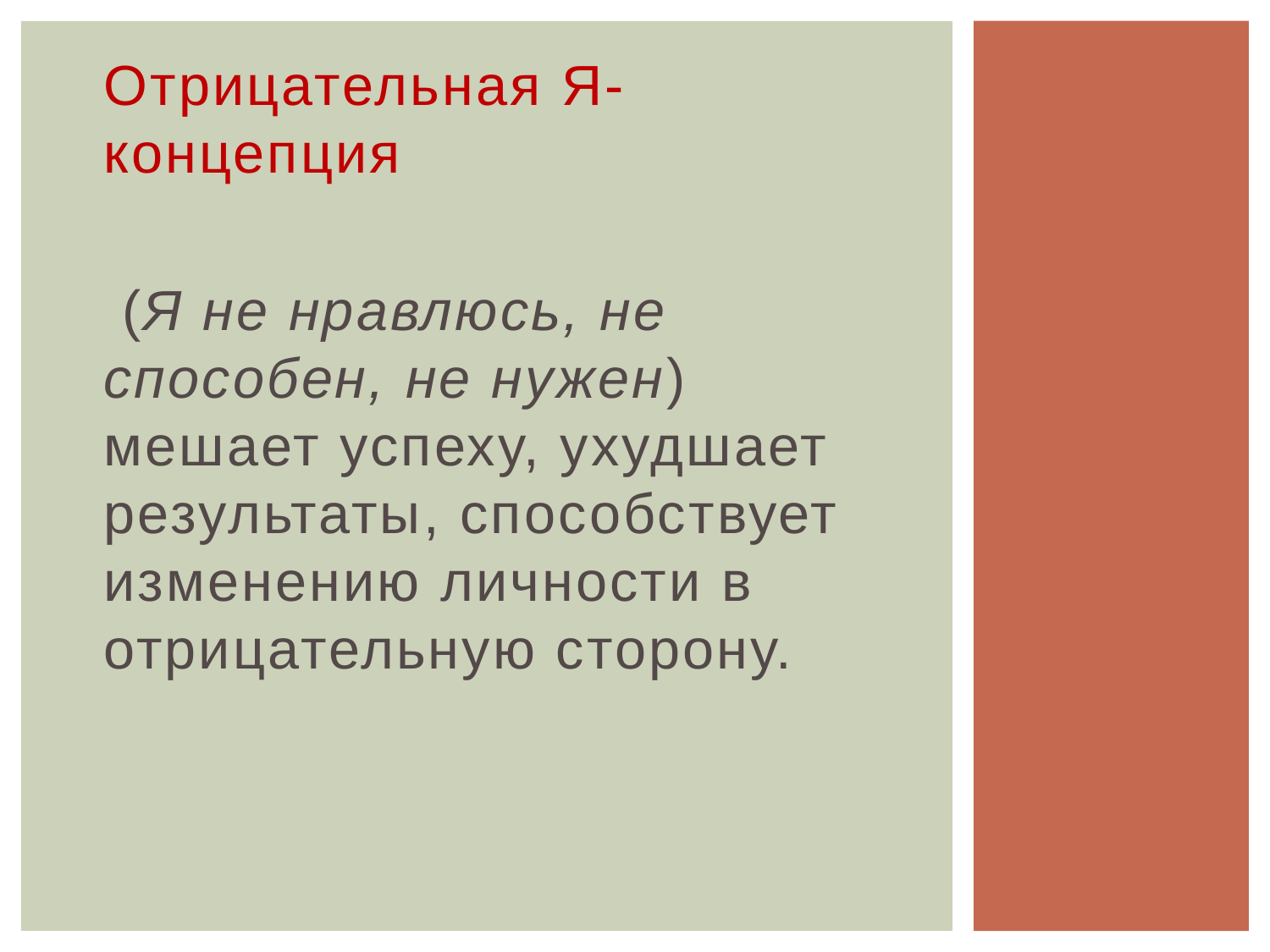

Отрицательная Я-концепция

 (Я не нравлюсь, не способен, не нужен) мешает успеху, ухудшает результаты, способствует изменению личности в отрицательную сторону.

#